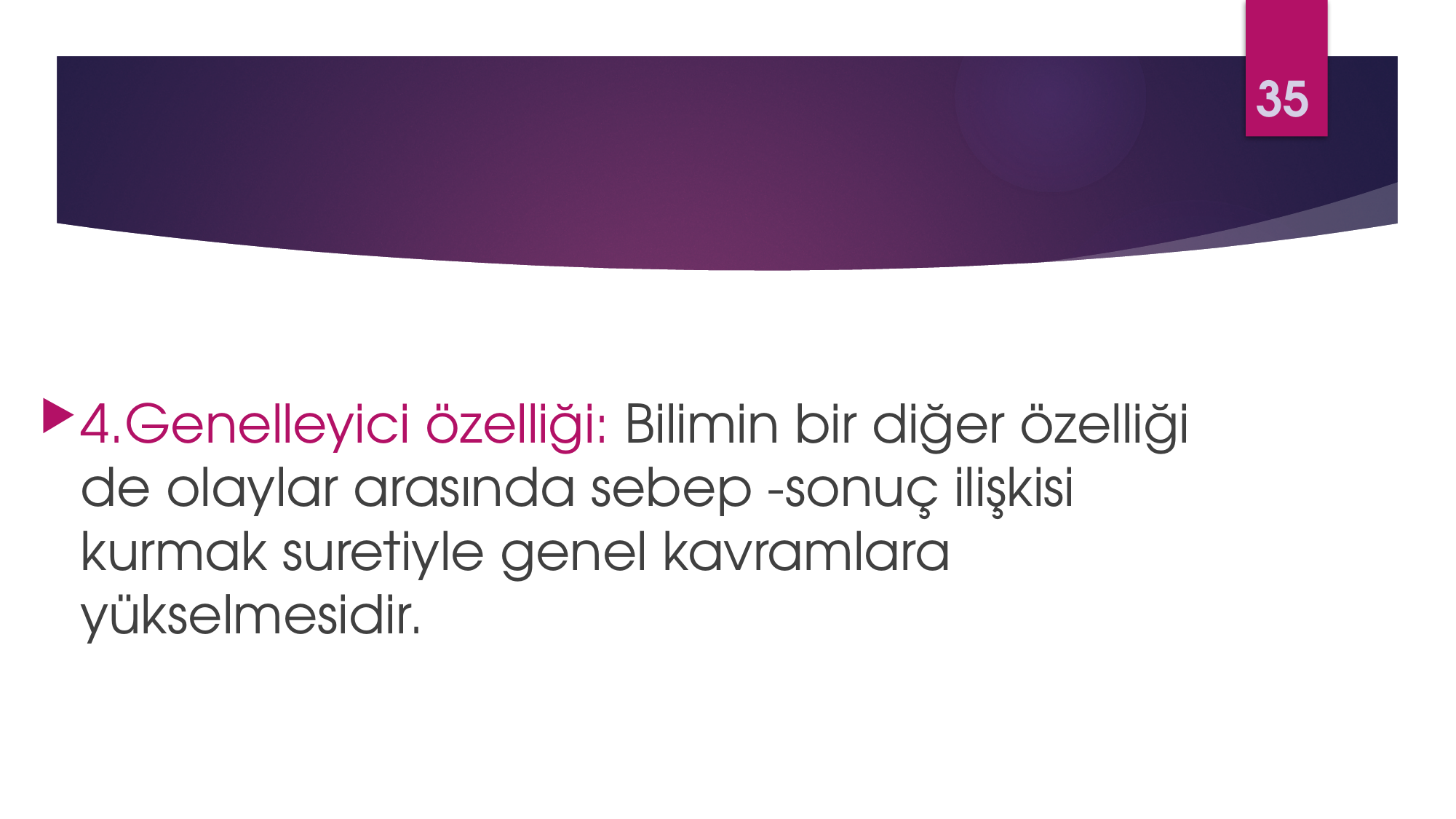

35
4.Genelleyici özelliği: Bilimin bir diğer özelliği de olaylar arasında sebep -sonuç ilişkisi kurmak suretiyle genel kavramlara yükselmesidir.